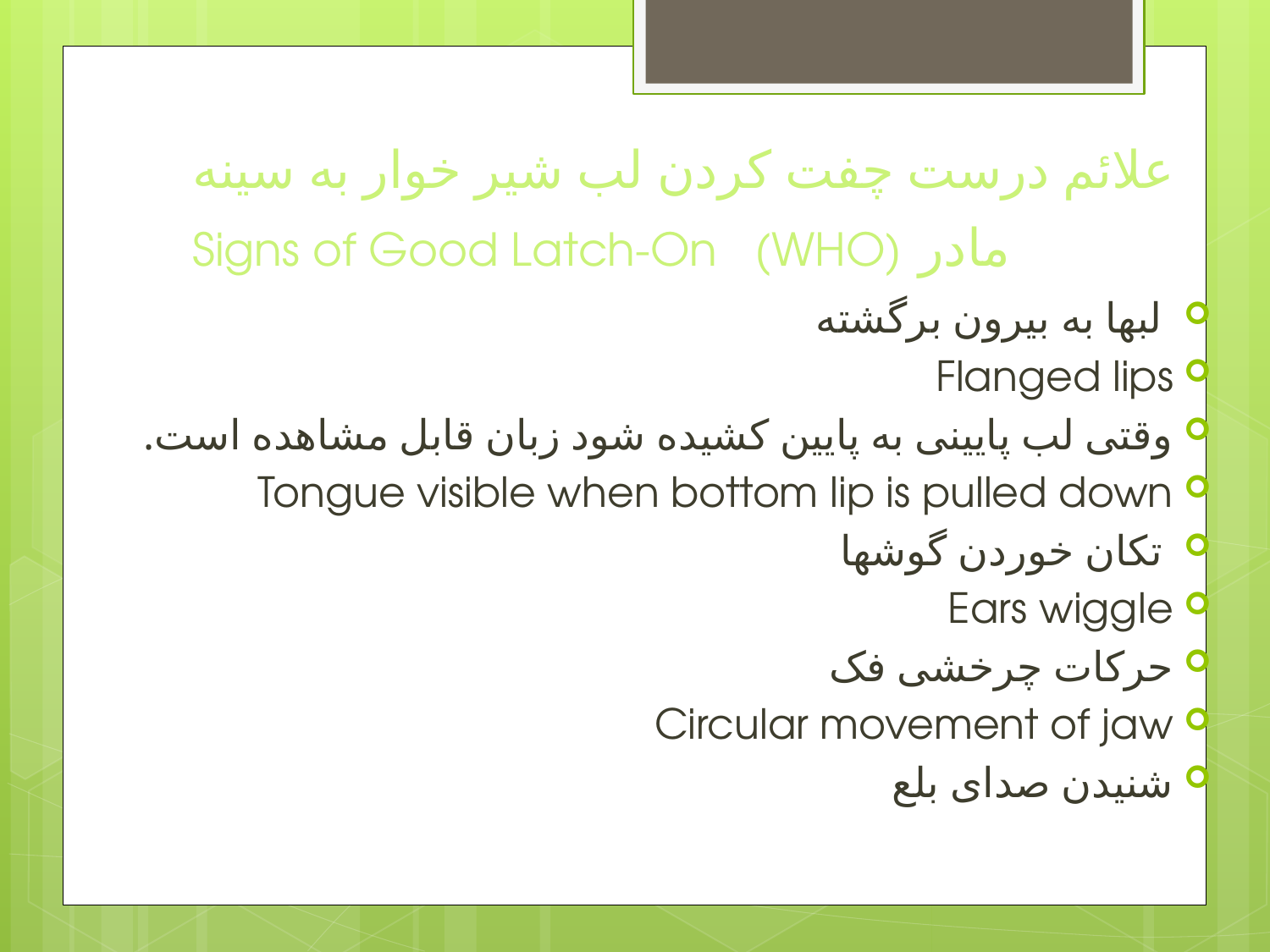

# علائم درست چفت کردن لب شیر خوار به سینه مادر Signs of Good Latch-On   (WHO)
 لبها به بیرون برگشته
Flanged lips
وقتی لب پایینی به پایین کشیده شود زبان قابل مشاهده است.
Tongue visible when bottom lip is pulled down
 تکان خوردن گوشها
Ears wiggle
حرکات چرخشی فک
Circular movement of jaw
شنیدن صدای بلع